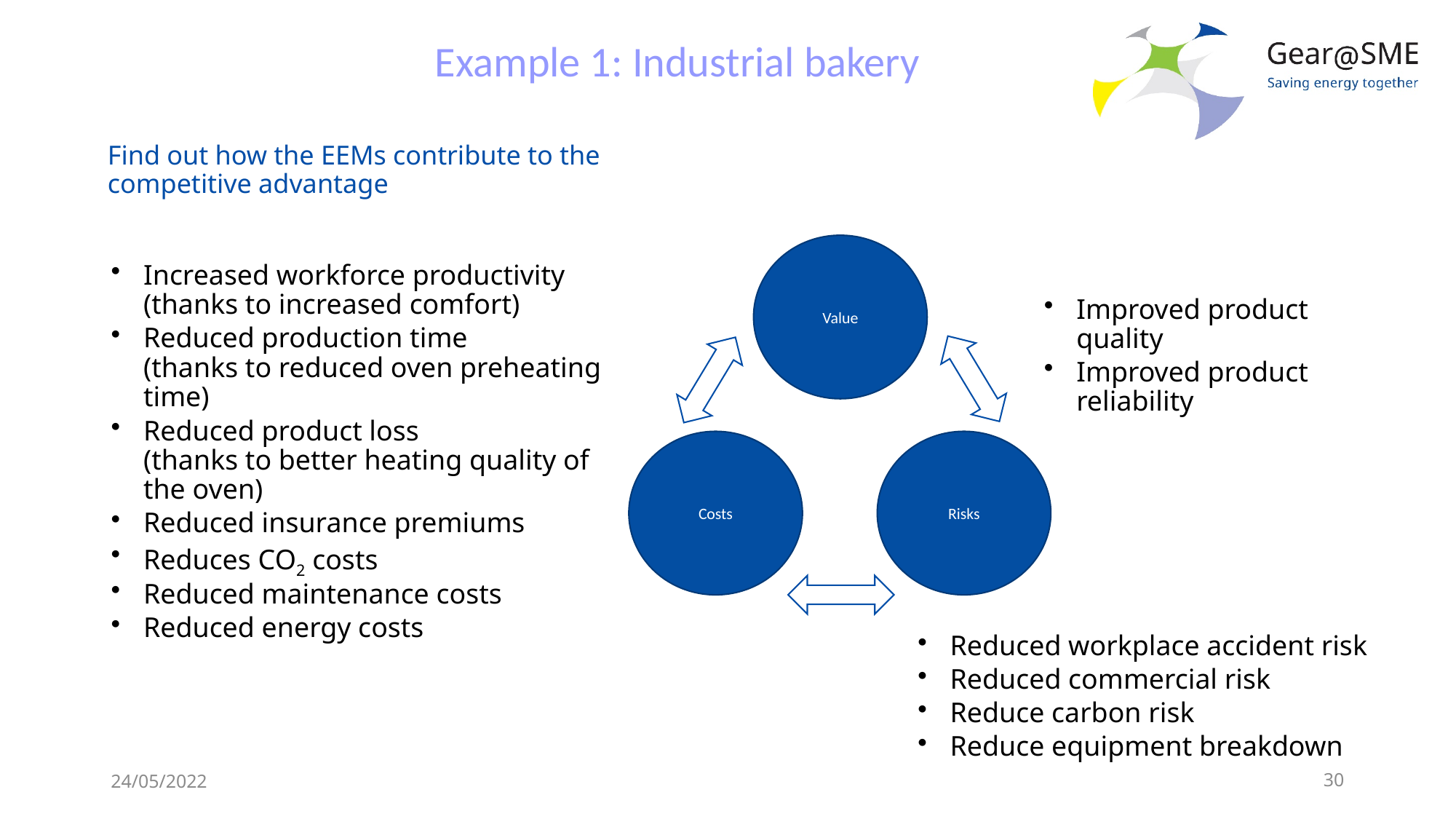

Example 1: Industrial bakery
# Find out how the EEMs contribute to the competitive advantage
Value

Costs
Risks

Increased workforce productivity
(thanks to increased comfort)
Reduced production time
(thanks to reduced oven preheating time)
Reduced product loss
(thanks to better heating quality of the oven)
Reduced insurance premiums
Reduces CO2 costs
Reduced maintenance costs
Reduced energy costs
Improved product quality
Improved product reliability
Reduced workplace accident risk
Reduced commercial risk
Reduce carbon risk
Reduce equipment breakdown

24/05/2022
30